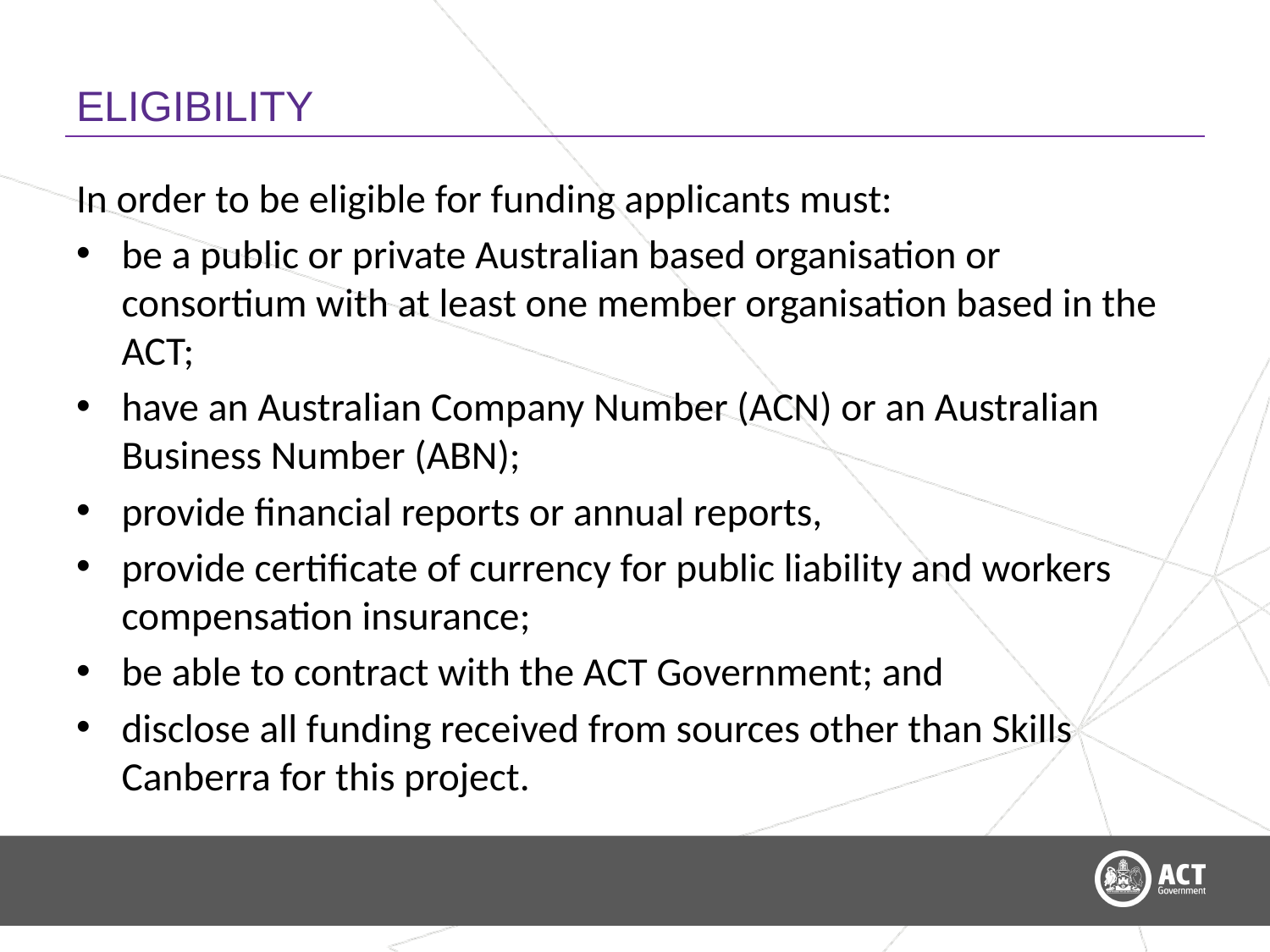

# ELIGIBILITY
In order to be eligible for funding applicants must:
be a public or private Australian based organisation or consortium with at least one member organisation based in the ACT;
have an Australian Company Number (ACN) or an Australian Business Number (ABN);
provide financial reports or annual reports,
provide certificate of currency for public liability and workers compensation insurance;
be able to contract with the ACT Government; and
disclose all funding received from sources other than Skills Canberra for this project.